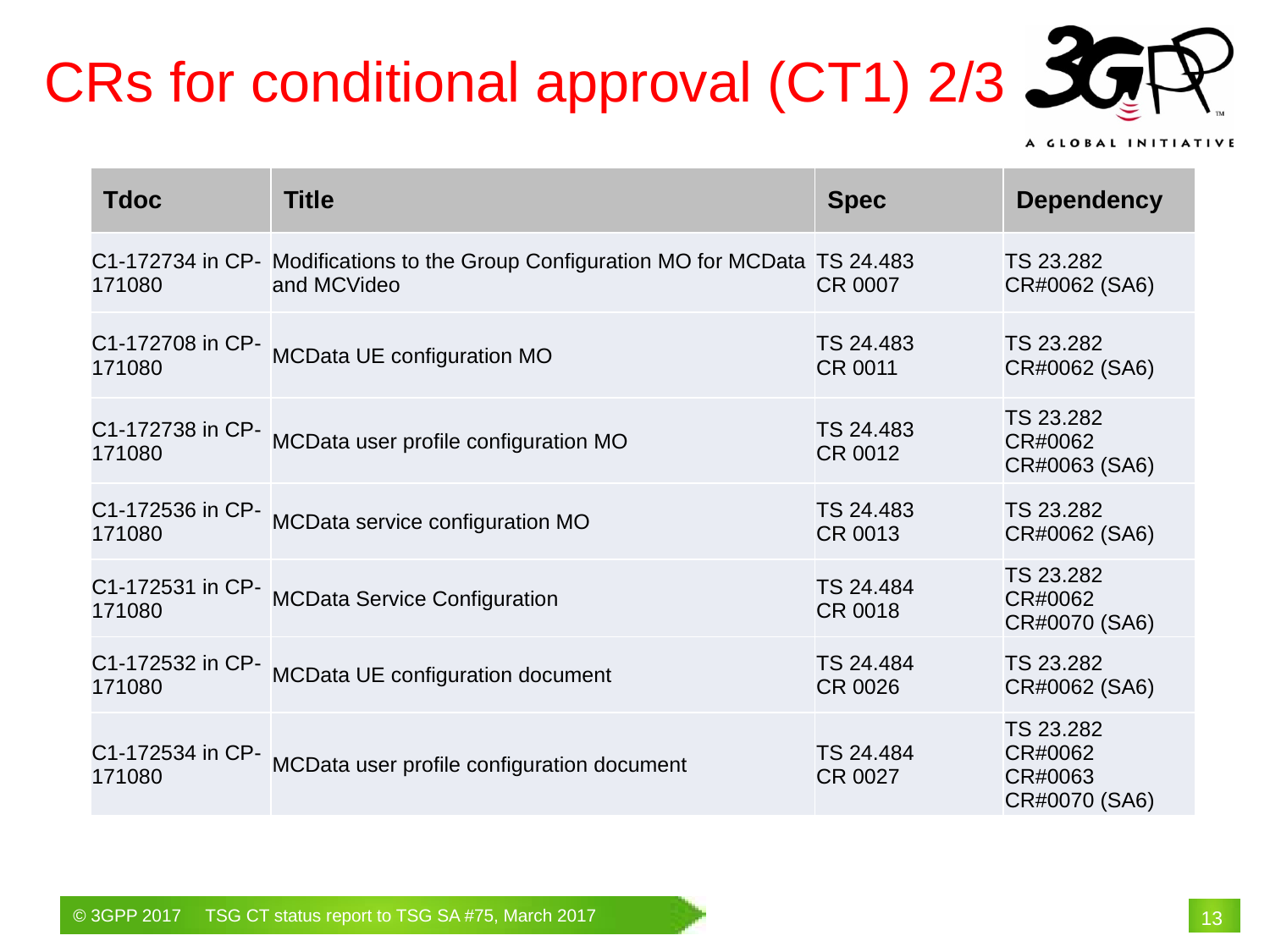

CRs for conditional approval (CT1) 2/3

| Tdoc | Title | Spec | Dependency |
| --- | --- | --- | --- |
| C1-172734 in CP-171080 | Modifications to the Group Configuration MO for MCData and MCVideo | TS 24.483 CR 0007 | TS 23.282 CR#0062 (SA6) |
| C1-172708 in CP-171080 | MCData UE configuration MO | TS 24.483 CR 0011 | TS 23.282 CR#0062 (SA6) |
| C1-172738 in CP-171080 | MCData user profile configuration MO | TS 24.483 CR 0012 | TS 23.282 CR#0062 CR#0063 (SA6) |
| C1-172536 in CP-171080 | MCData service configuration MO | TS 24.483 CR 0013 | TS 23.282 CR#0062 (SA6) |
| C1-172531 in CP-171080 | MCData Service Configuration | TS 24.484 CR 0018 | TS 23.282 CR#0062 CR#0070 (SA6) |
| C1-172532 in CP-171080 | MCData UE configuration document | TS 24.484 CR 0026 | TS 23.282 CR#0062 (SA6) |
| C1-172534 in CP-171080 | MCData user profile configuration document | TS 24.484 CR 0027 | TS 23.282 CR#0062 CR#0063 CR#0070 (SA6) |
# 13